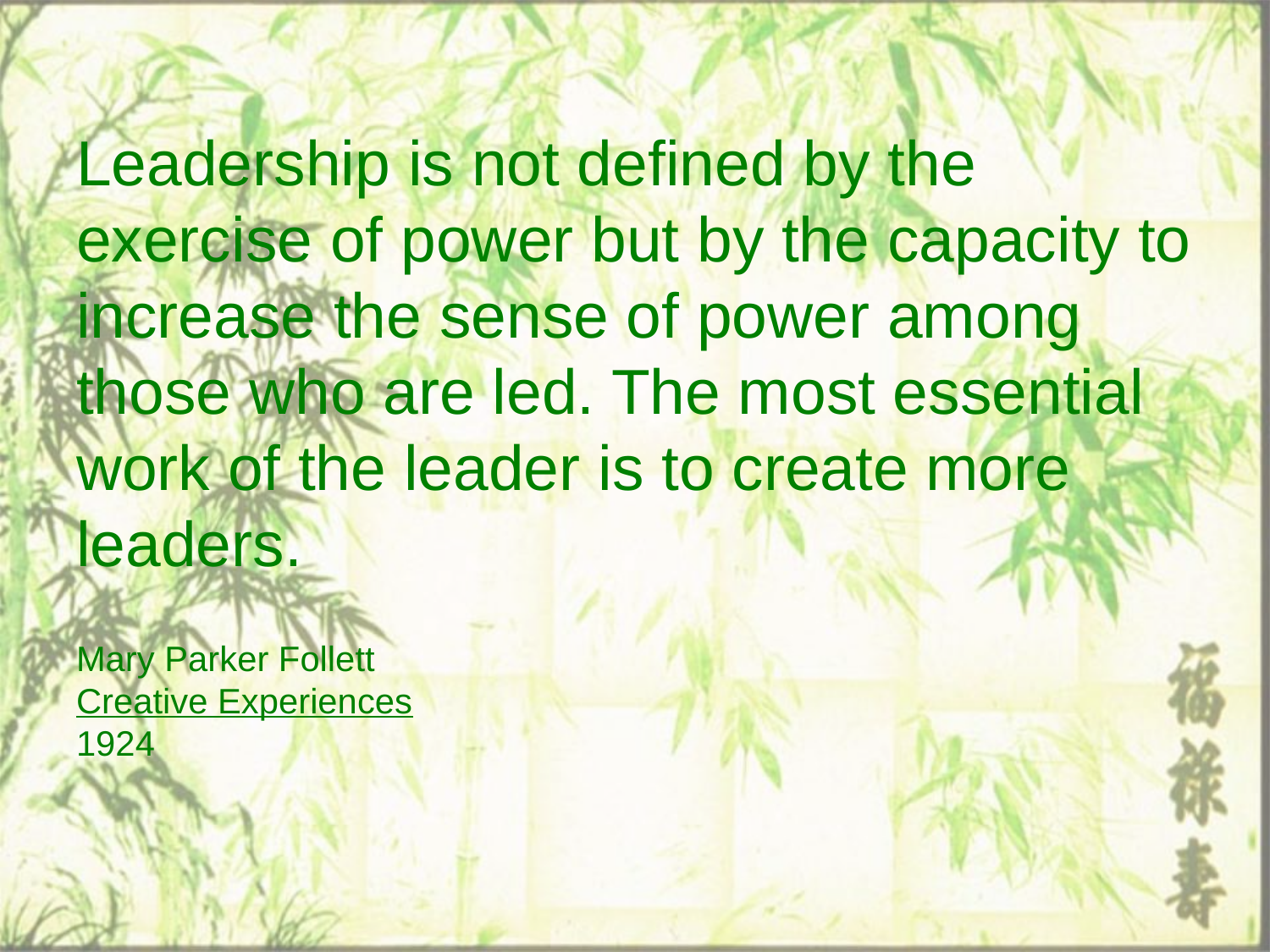

Leadership is not defined by the exercise of power but by the capacity to increase the sense of power among those who are led. The most essential work of the leader is to create more leaders.

Mary Parker Follett
Creative Experiences
1924